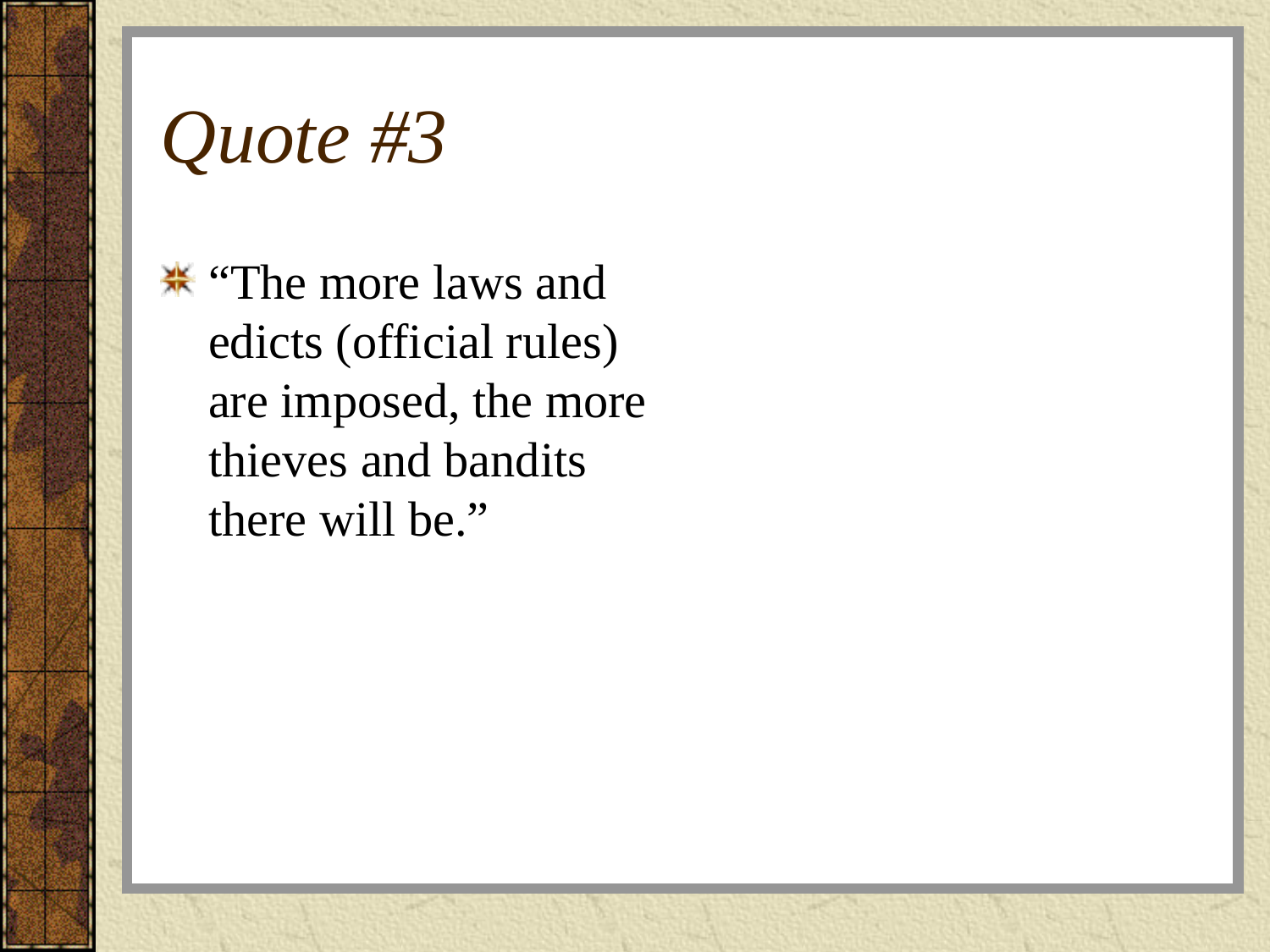

# Quote #3
“The more laws and edicts (official rules) are imposed, the more thieves and bandits there will be.”